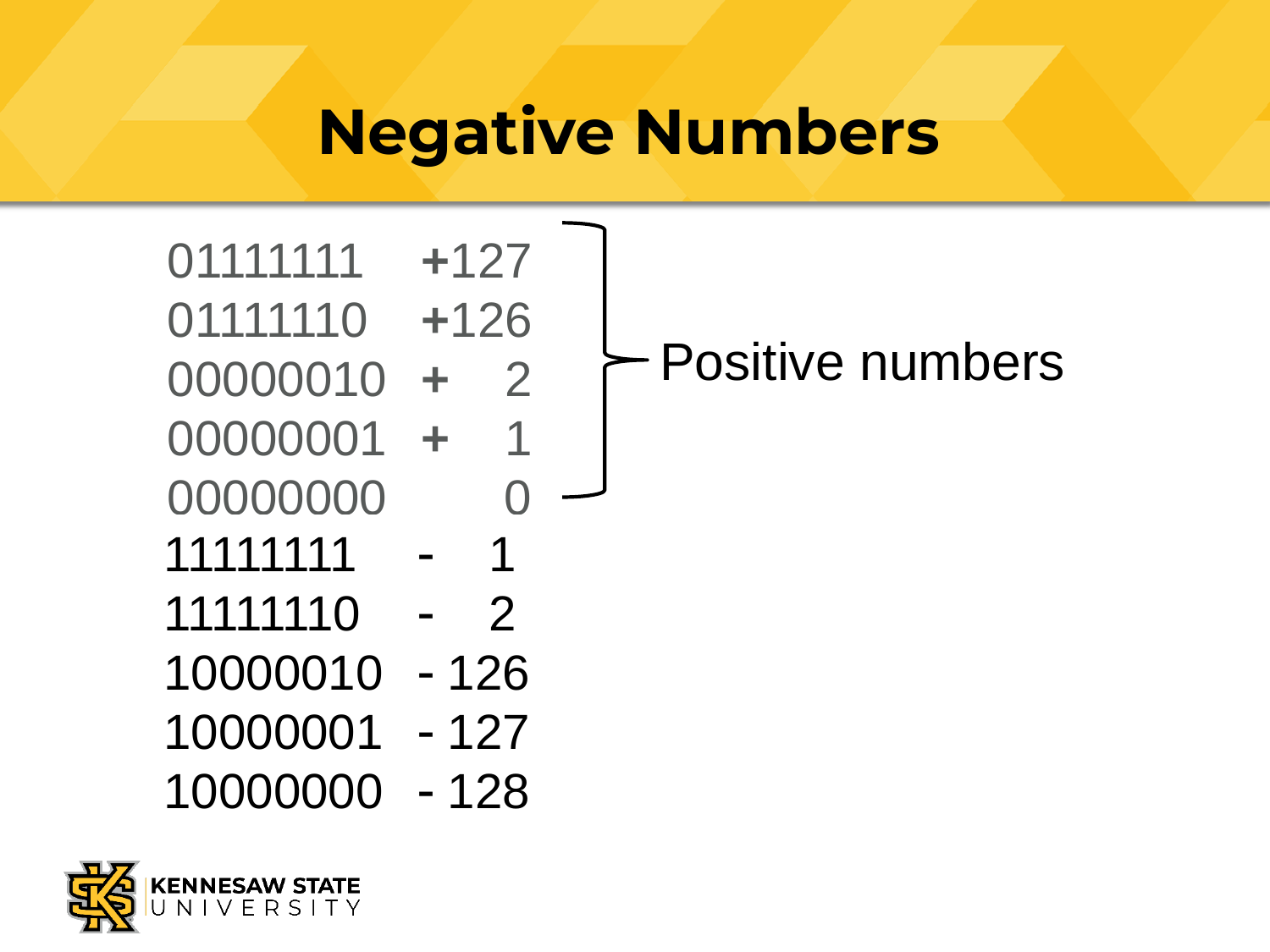

# Negative Numbers
01111111	+127
01111110	+126
00000010	+    2
00000001	+    1
00000000	      0

Positive numbers
11111111	−    1
11111110	−    2
10000010	− 126
10000001	− 127
10000000	− 128
11111111	−    1	Huh? What?